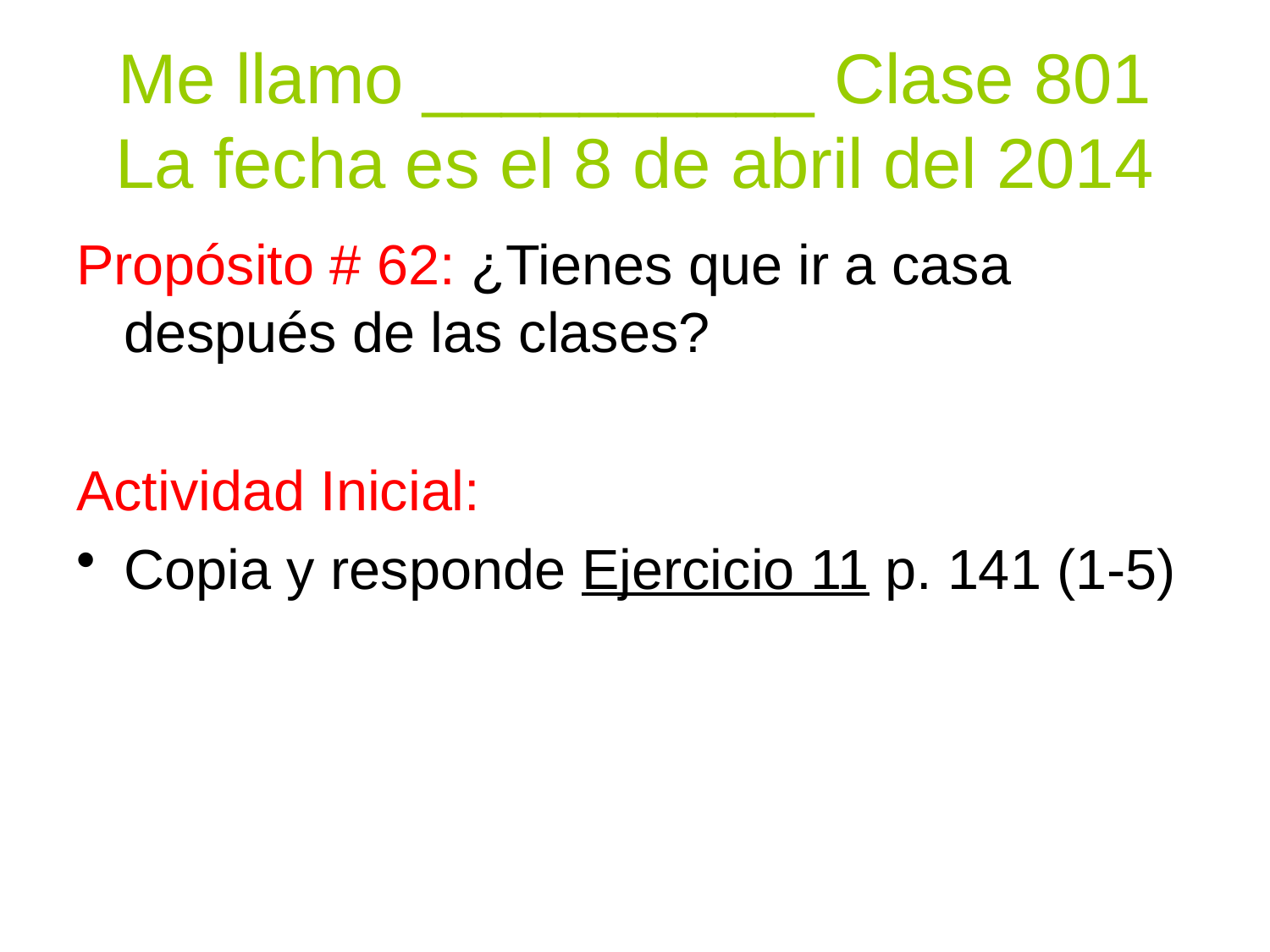

# Me llamo __________ Clase 801 La fecha es el 8 de abril del 2014
Propósito # 62: ¿Tienes que ir a casa después de las clases?

Actividad Inicial:
Copia y responde Ejercicio 11 p. 141 (1-5)